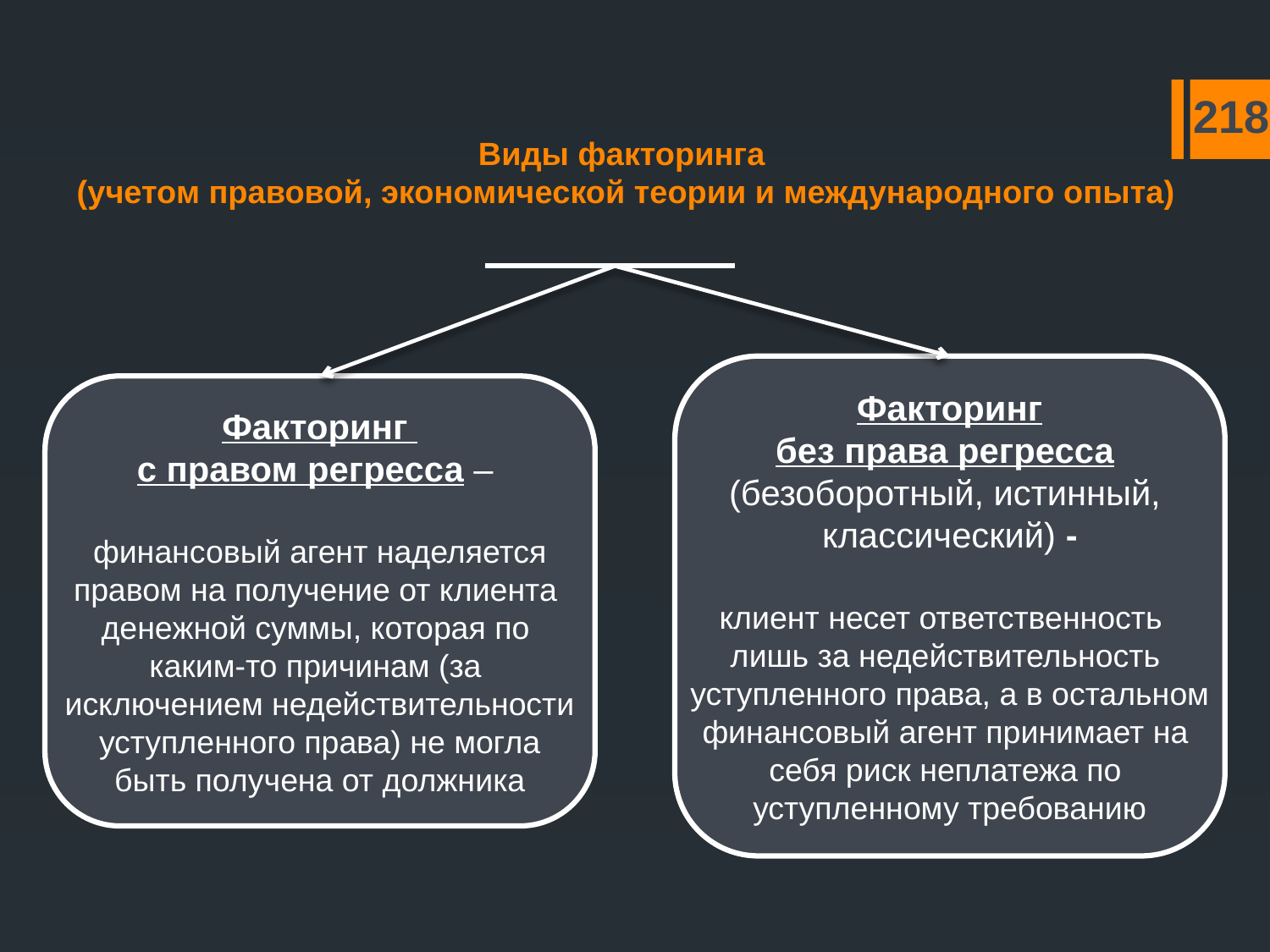

# Виды факторинга (учетом правовой, экономической теории и международного опыта)
218
Факторинг
без права регресса
(безоборотный, истинный,
классический) -

клиент несет ответственность
лишь за недействительность
уступленного права, а в остальном
финансовый агент принимает на
себя риск неплатежа по
уступленному требованию
Факторинг
с правом регресса –

финансовый агент наделяется
правом на получение от клиента
денежной суммы, которая по
каким-то причинам (за
исключением недействительности
уступленного права) не могла
быть получена от должника